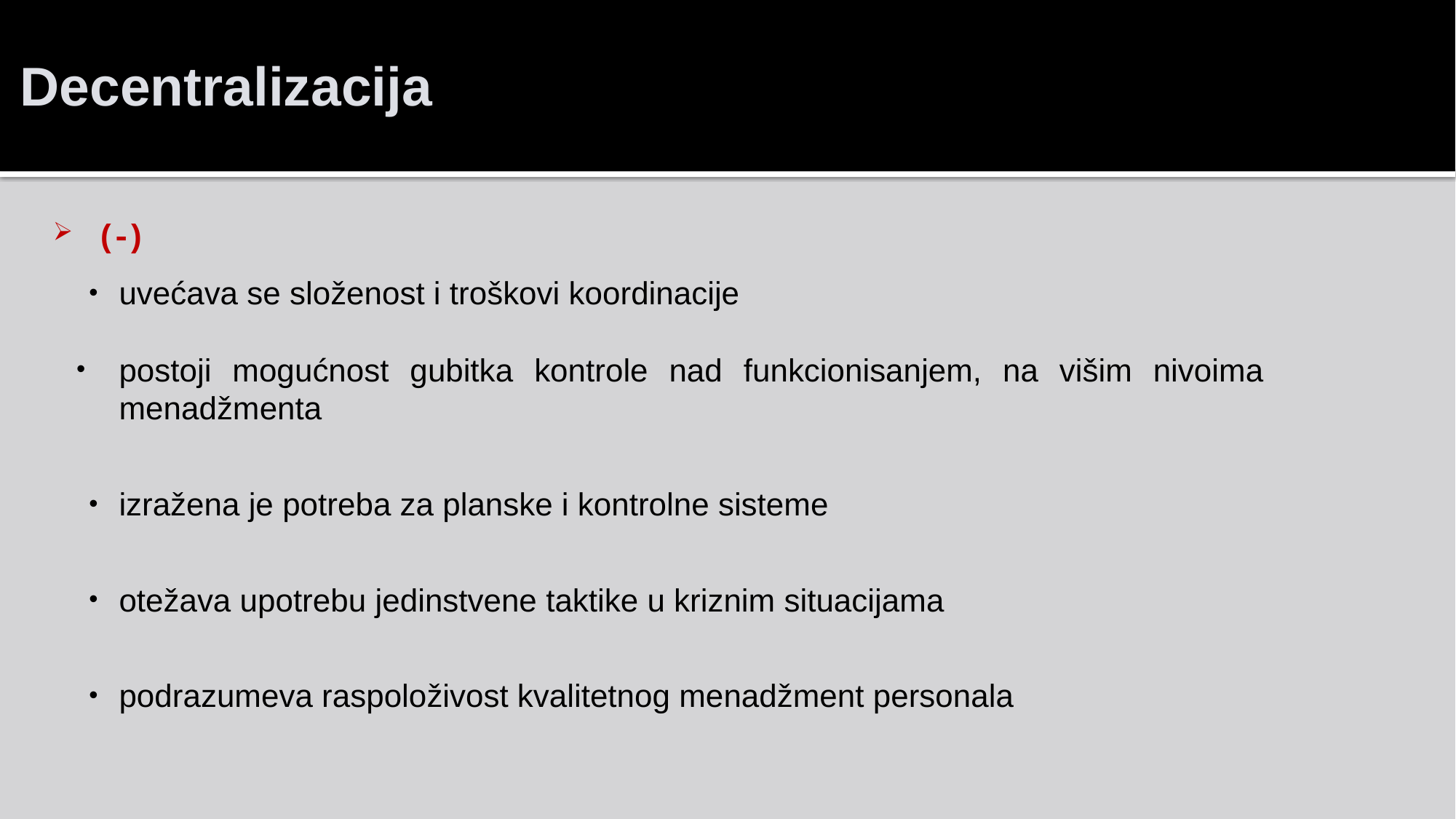

# Decentralizacija

(-)
uvećava se složenost i troškovi koordinacije

postoji mogućnost gubitka kontrole nad funkcionisanjem, na višim nivoima 	 menadžmenta

izražena je potreba za planske i kontrolne sisteme

otežava upotrebu jedinstvene taktike u kriznim situacijama

podrazumeva raspoloživost kvalitetnog menadžment personala